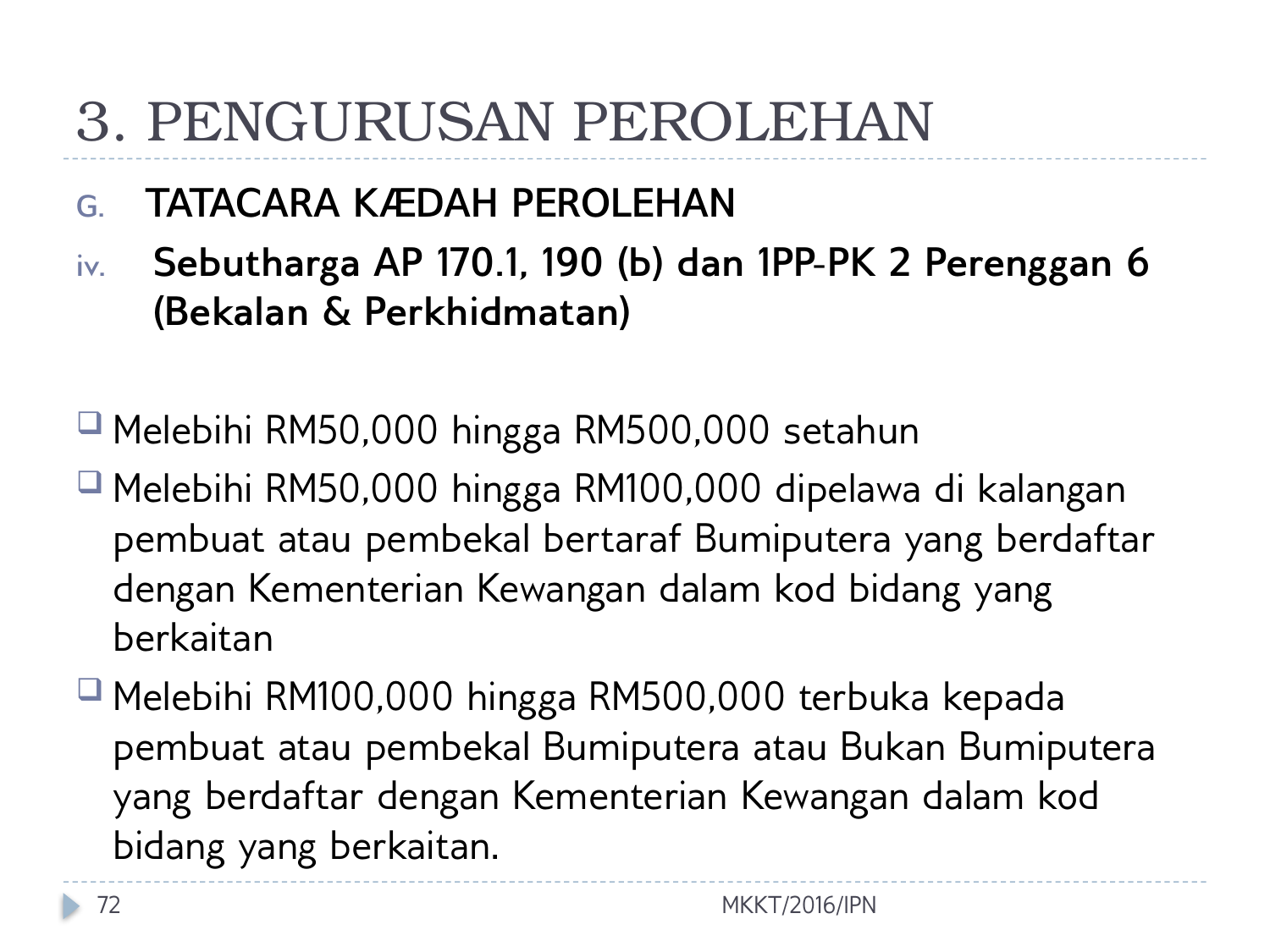

# 3. PENGURUSAN PEROLEHAN
TATACARA KAEDAH PEROLEHAN
Sebutharga AP 170.1, 190 (b) dan 1PP-PK 2 Perenggan 6 (Bekalan & Perkhidmatan)

Melebihi RM50,000 hingga RM500,000 setahun
Melebihi RM50,000 hingga RM100,000 dipelawa di kalangan pembuat atau pembekal bertaraf Bumiputera yang berdaftar dengan Kementerian Kewangan dalam kod bidang yang berkaitan
Melebihi RM100,000 hingga RM500,000 terbuka kepada pembuat atau pembekal Bumiputera atau Bukan Bumiputera yang berdaftar dengan Kementerian Kewangan dalam kod bidang yang berkaitan.
72
MKKT/2016/IPN